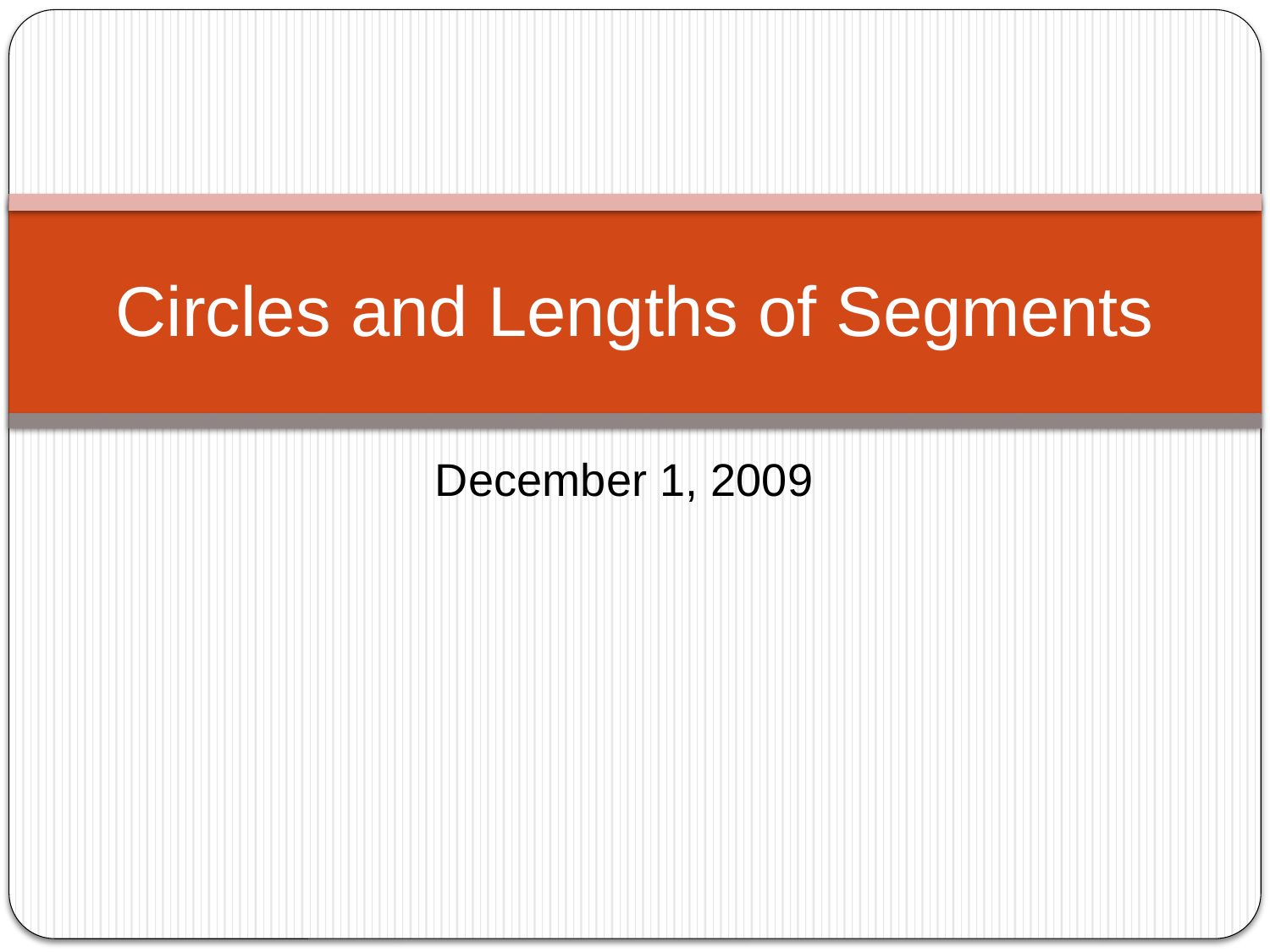

# Circles and Lengths of Segments
December 1, 2009